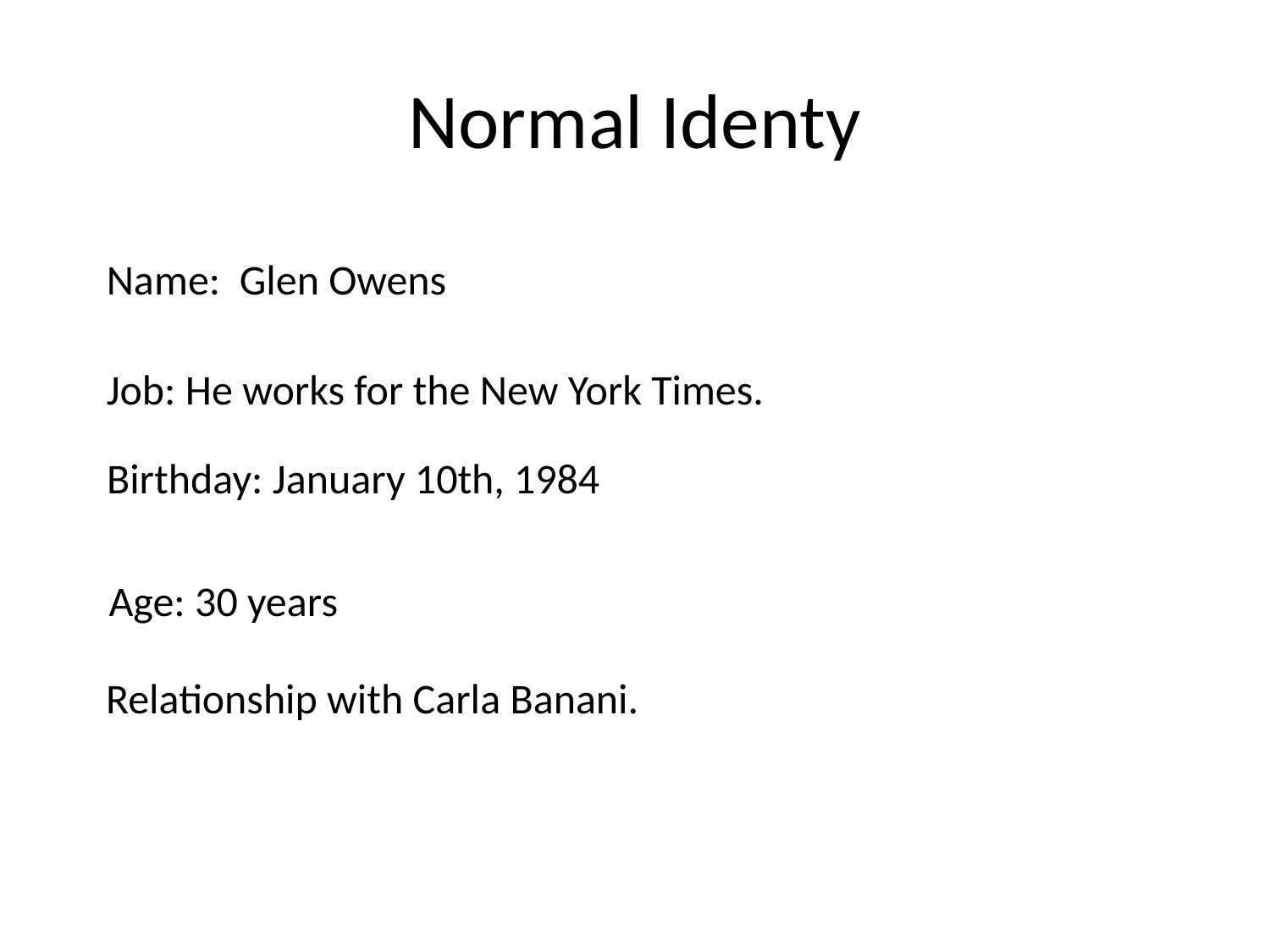

# Normal Identy
Name:  Glen Owens
Job: He works for the New York Times.
Birthday: January 10th, 1984
Age: 30 years
Relationship with Carla Banani.